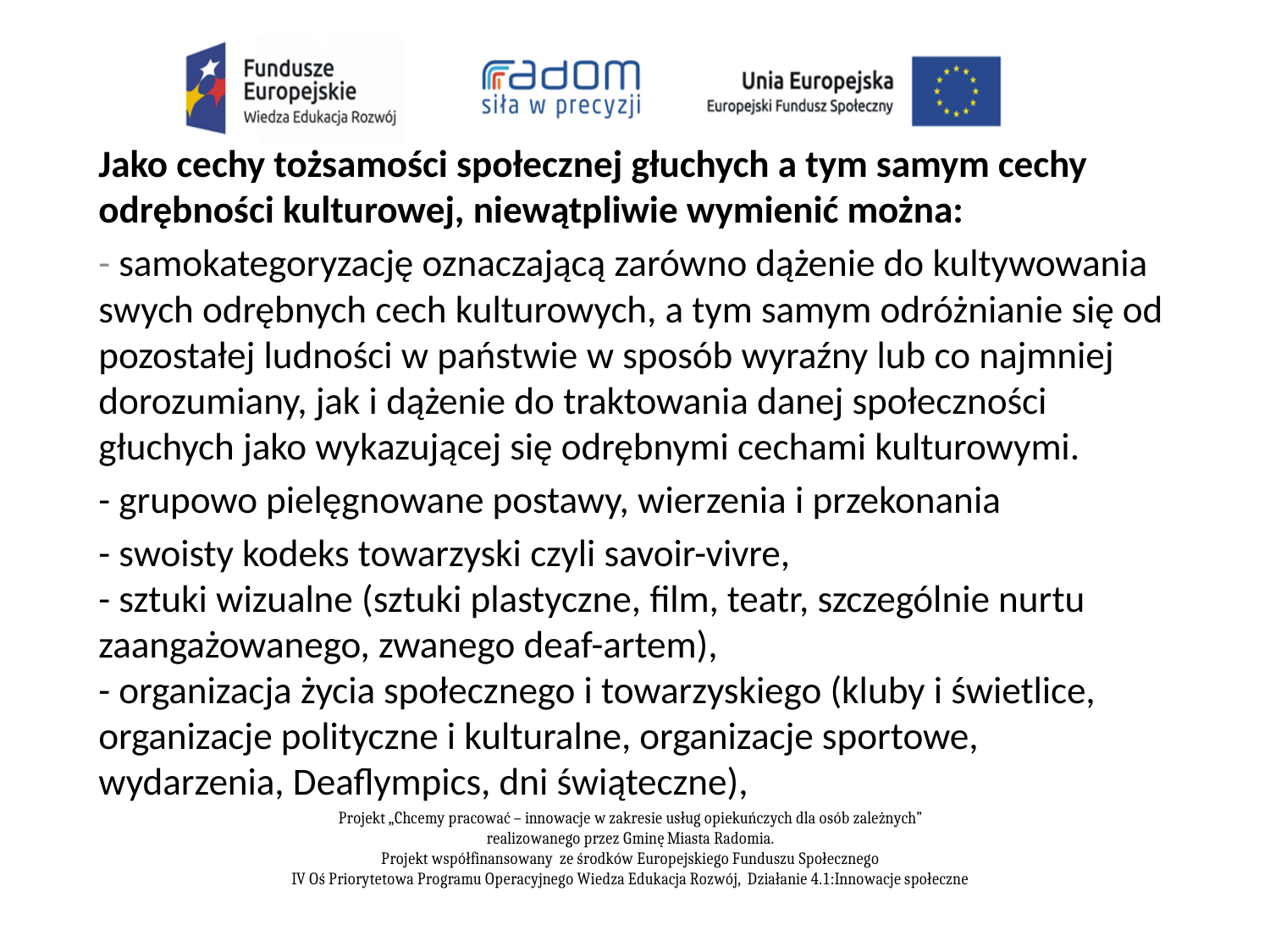

#
Jako cechy tożsamości społecznej głuchych a tym samym cechy odrębności kulturowej, niewątpliwie wymienić można:
- samokategoryzację oznaczającą zarówno dążenie do kultywowania swych odrębnych cech kulturowych, a tym samym odróżnianie się od pozostałej ludności w państwie w sposób wyraźny lub co najmniej dorozumiany, jak i dążenie do traktowania danej społeczności głuchych jako wykazującej się odrębnymi cechami kulturowymi.
- grupowo pielęgnowane postawy, wierzenia i przekonania
- swoisty kodeks towarzyski czyli savoir-vivre,
- sztuki wizualne (sztuki plastyczne, film, teatr, szczególnie nurtu zaangażowanego, zwanego deaf-artem),
- organizacja życia społecznego i towarzyskiego (kluby i świetlice, organizacje polityczne i kulturalne, organizacje sportowe, wydarzenia, Deaflympics, dni świąteczne),